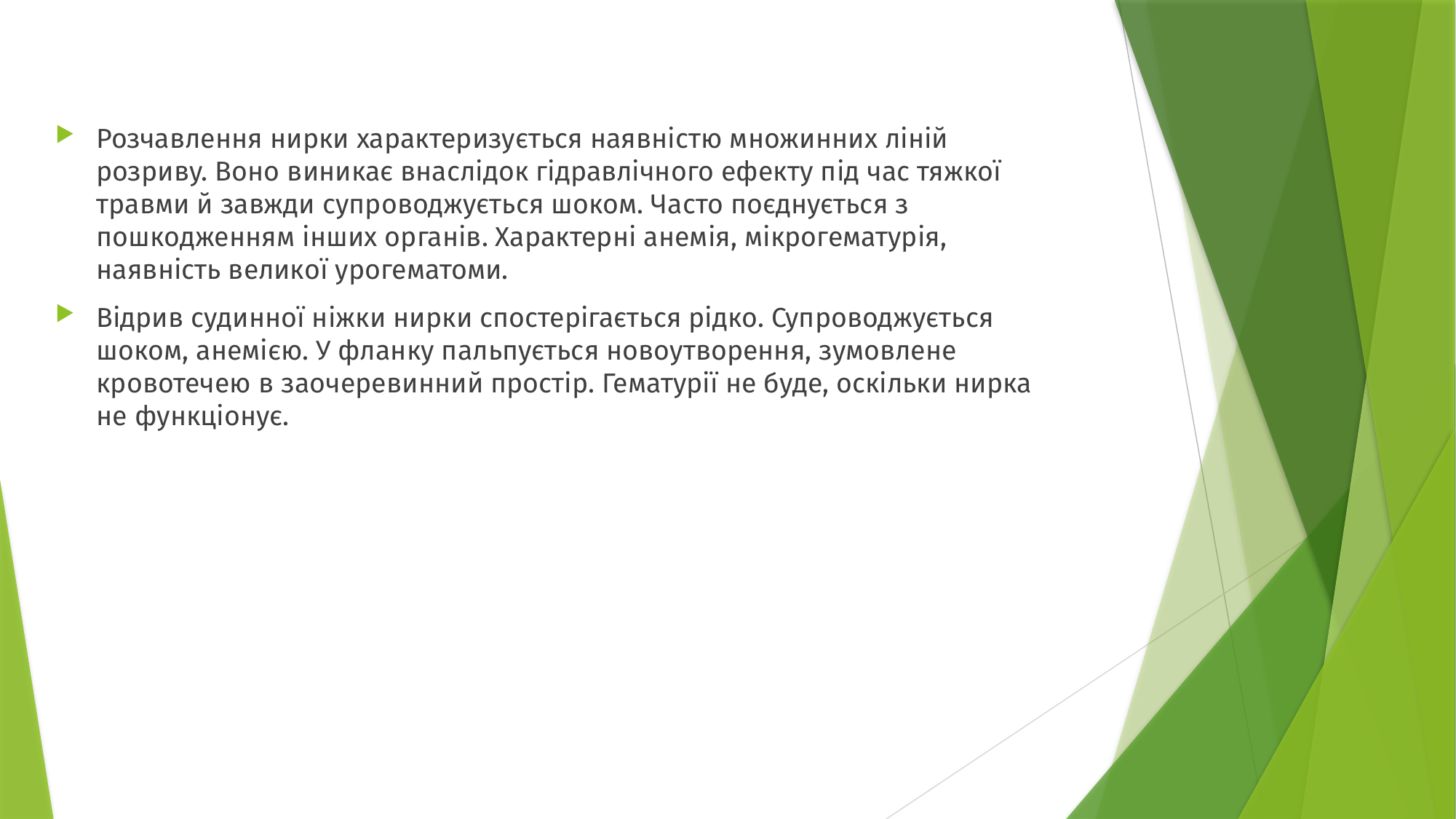

Розчавлення нирки характеризується наявністю множинних ліній розриву. Воно виникає внаслідок гідравлічного ефекту під час тяжкої травми й завжди супроводжується шоком. Часто поєднується з пошкодженням інших органів. Характерні анемія, мікрогематурія, наявність великої урогематоми.
Відрив судинної ніжки нирки спостерігається рідко. Супроводжується шоком, анемією. У фланку пальпується новоутворення, зумовлене кровотечею в заочеревинний простір. Гематурії не буде, оскільки нирка не функціонує.